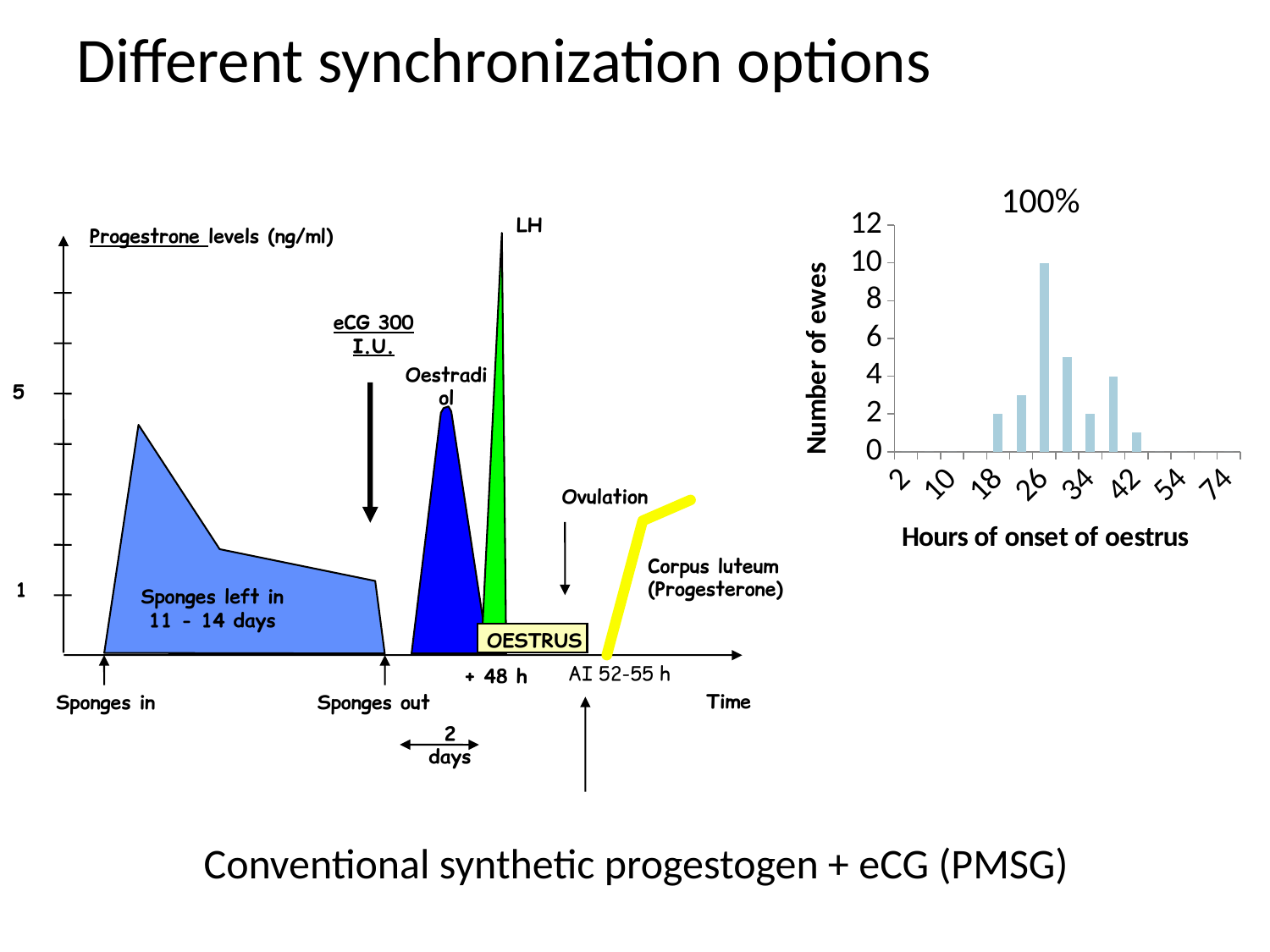

# Different synchronization options

LH
Progestrone levels (ng/ml)

eCG 300 I.U.
  Oestradiol

5

Ovulation

Corpus luteum
(Progesterone)
1
Sponges left in
11 - 14 days

OESTRUS

AI 52-55 h
+ 48 h
Time
Sponges in
Sponges out
2 days

100%

### Chart

| Category | P |
|---|---|
| 2 | 0.0 |
| 6 | 0.0 |
| 10 | 0.0 |
| 14 | 0.0 |
| 18 | 2.0 |
| 22 | 3.0 |
| 26 | 10.0 |
| 30 | 5.0 |
| 34 | 2.0 |
| 38 | 4.0 |
| 42 | 1.0 |
| 46 | 0.0 |
| 54 | 0.0 |
| 62 | 0.0 |
| 74 | 0.0 |
Conventional synthetic progestogen + eCG (PMSG)